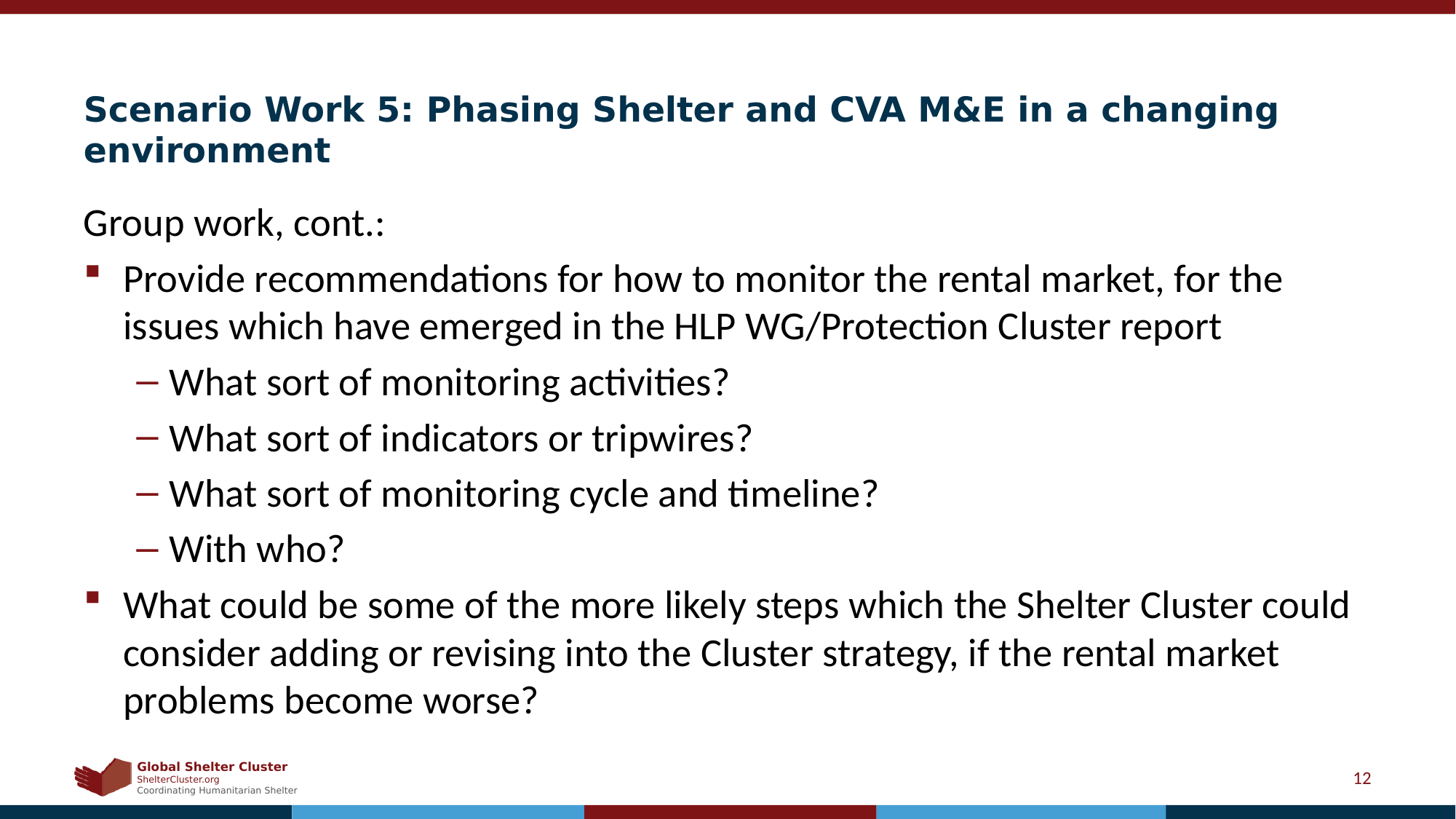

# Scenario Work 5: Phasing Shelter and CVA M&E in a changing environment
Group work, cont.:
Provide recommendations for how to monitor the rental market, for the issues which have emerged in the HLP WG/Protection Cluster report
What sort of monitoring activities?
What sort of indicators or tripwires?
What sort of monitoring cycle and timeline?
With who?
What could be some of the more likely steps which the Shelter Cluster could consider adding or revising into the Cluster strategy, if the rental market problems become worse?

12